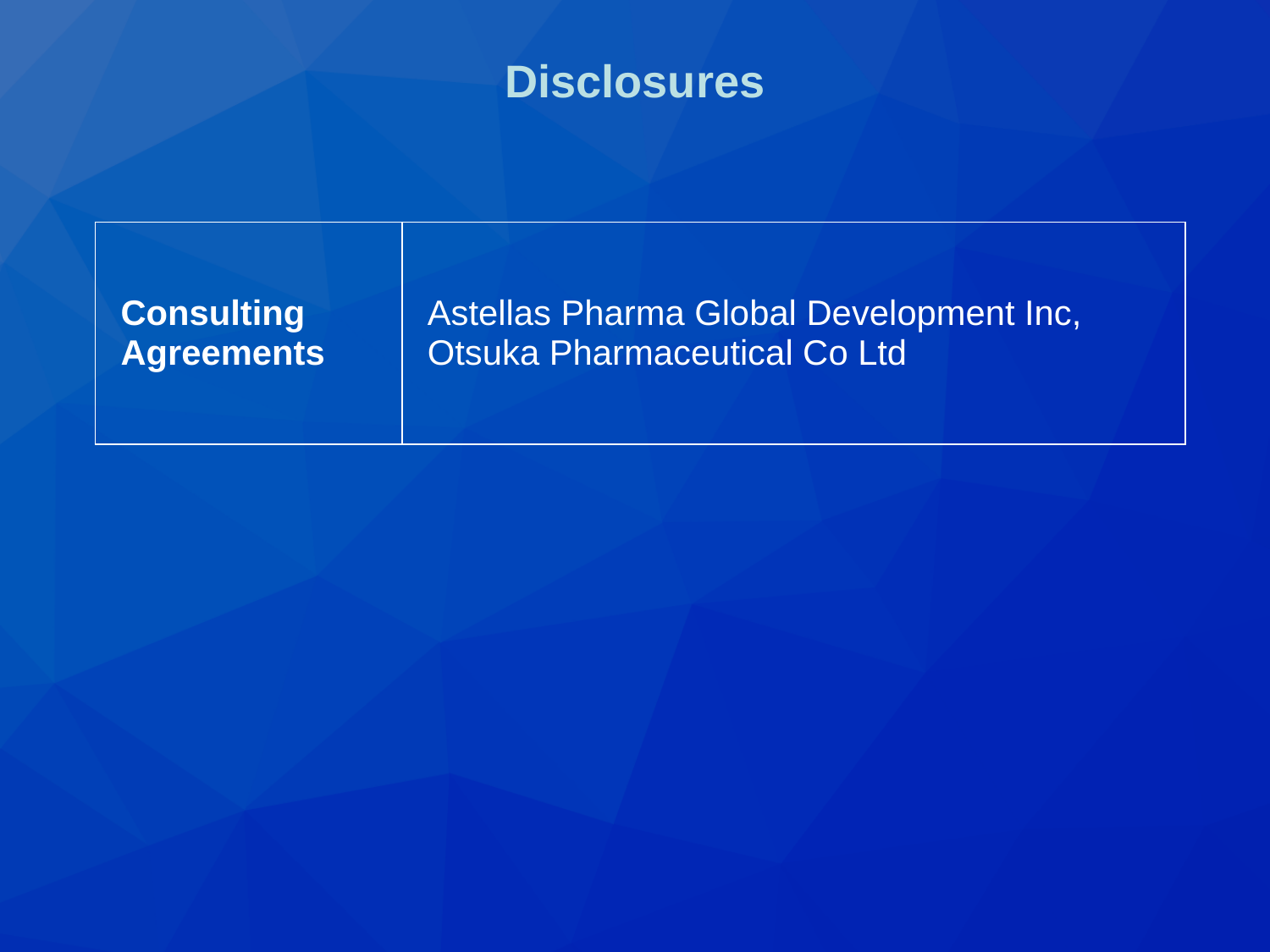

# Disclosures
| Consulting Agreements | Astellas Pharma Global Development Inc, Otsuka Pharmaceutical Co Ltd |
| --- | --- |